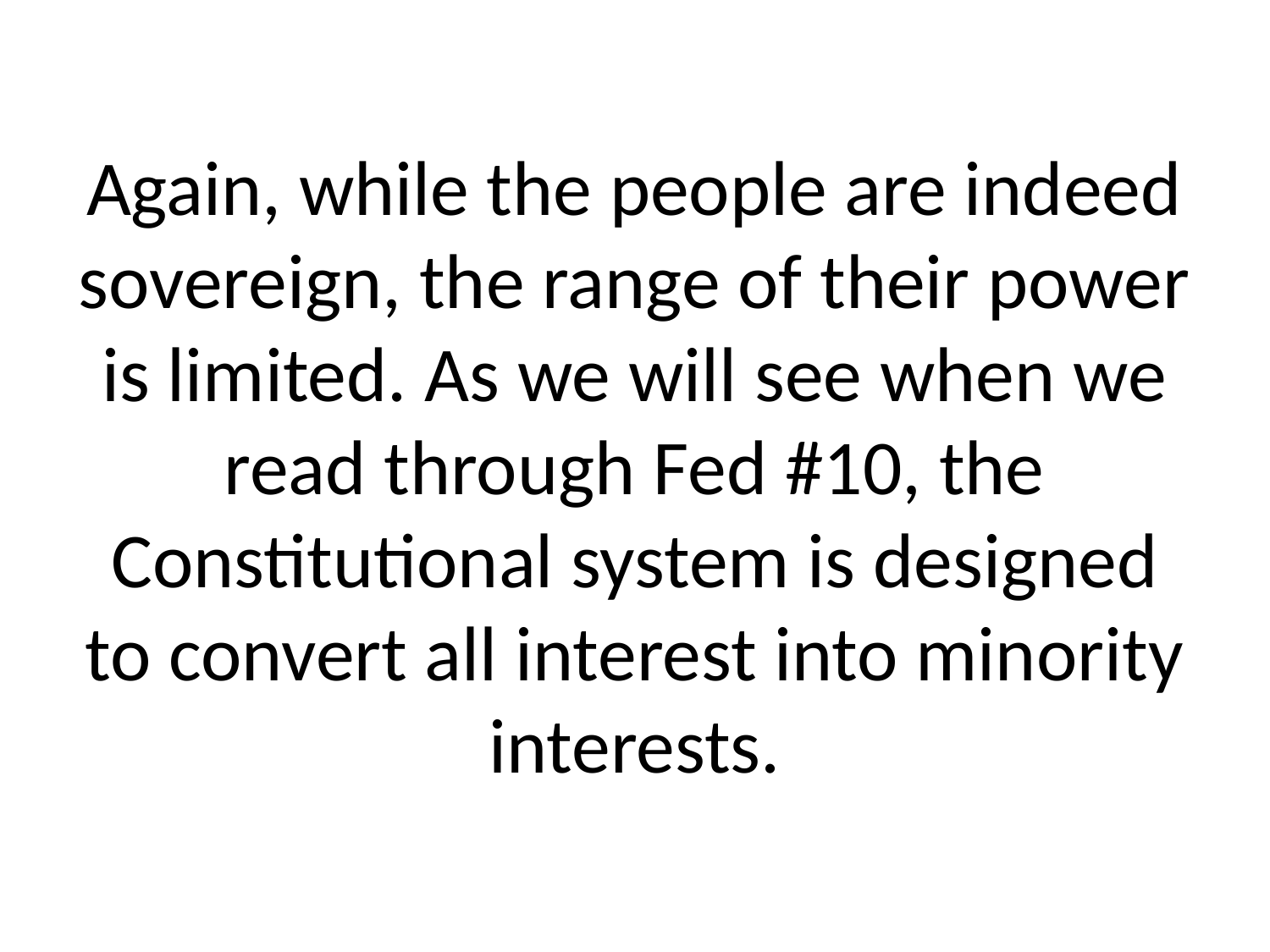

# Again, while the people are indeed sovereign, the range of their power is limited. As we will see when we read through Fed #10, the Constitutional system is designed to convert all interest into minority interests.